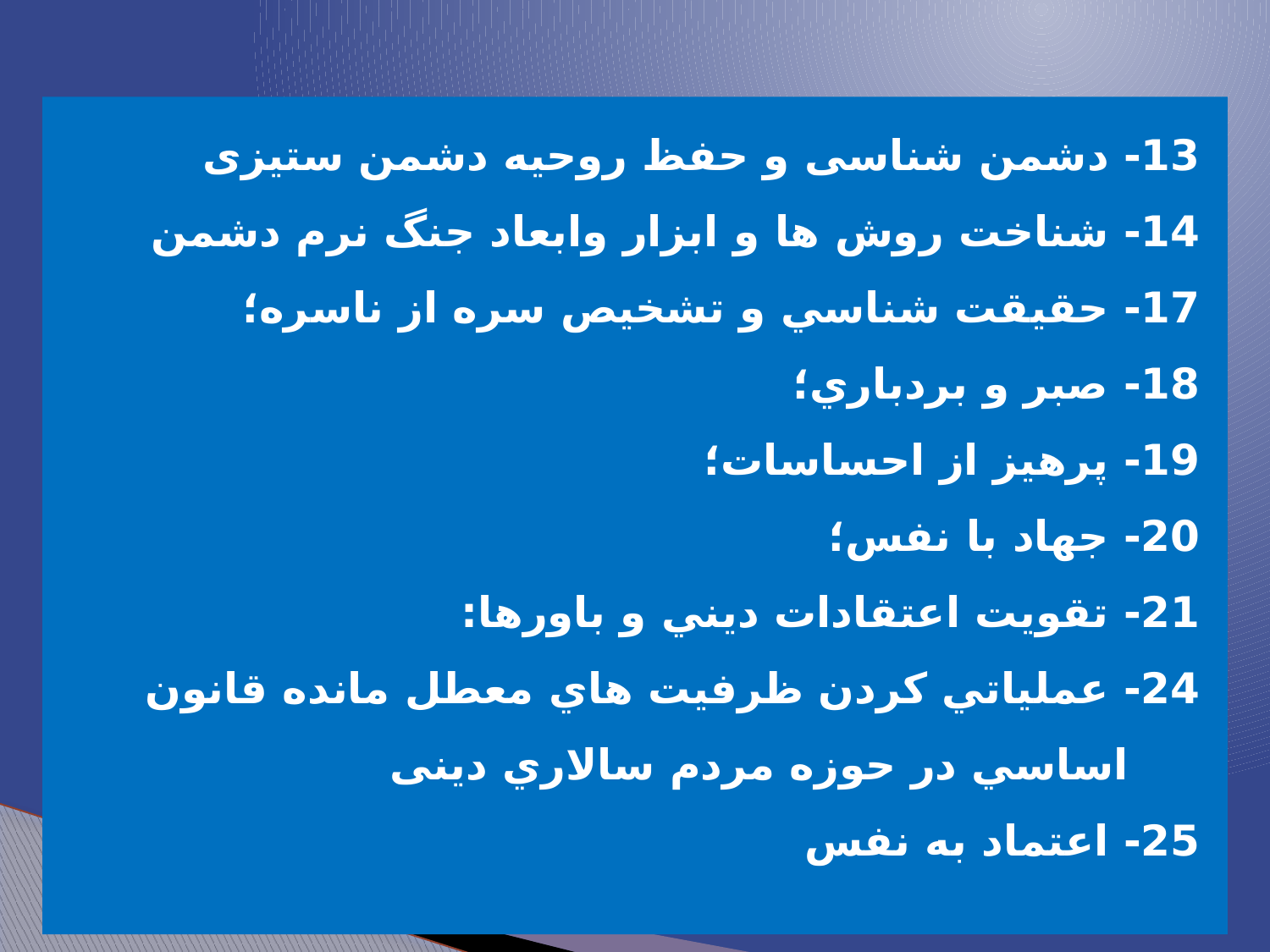

13- دشمن شناسی و حفظ روحیه دشمن ستیزی
14- شناخت روش ها و ابزار وابعاد جنگ نرم دشمن
17- حقيقت شناسي و تشخیص سره از ناسره؛
18- صبر و بردباري؛
19- پرهيز از احساسات؛
20- جهاد با نفس؛
21- تقويت اعتقادات ديني و باورها:
24- عملياتي كردن ظرفيت هاي معطل مانده قانون اساسي در حوزه مردم سالاري دينی
25- اعتماد به نفس